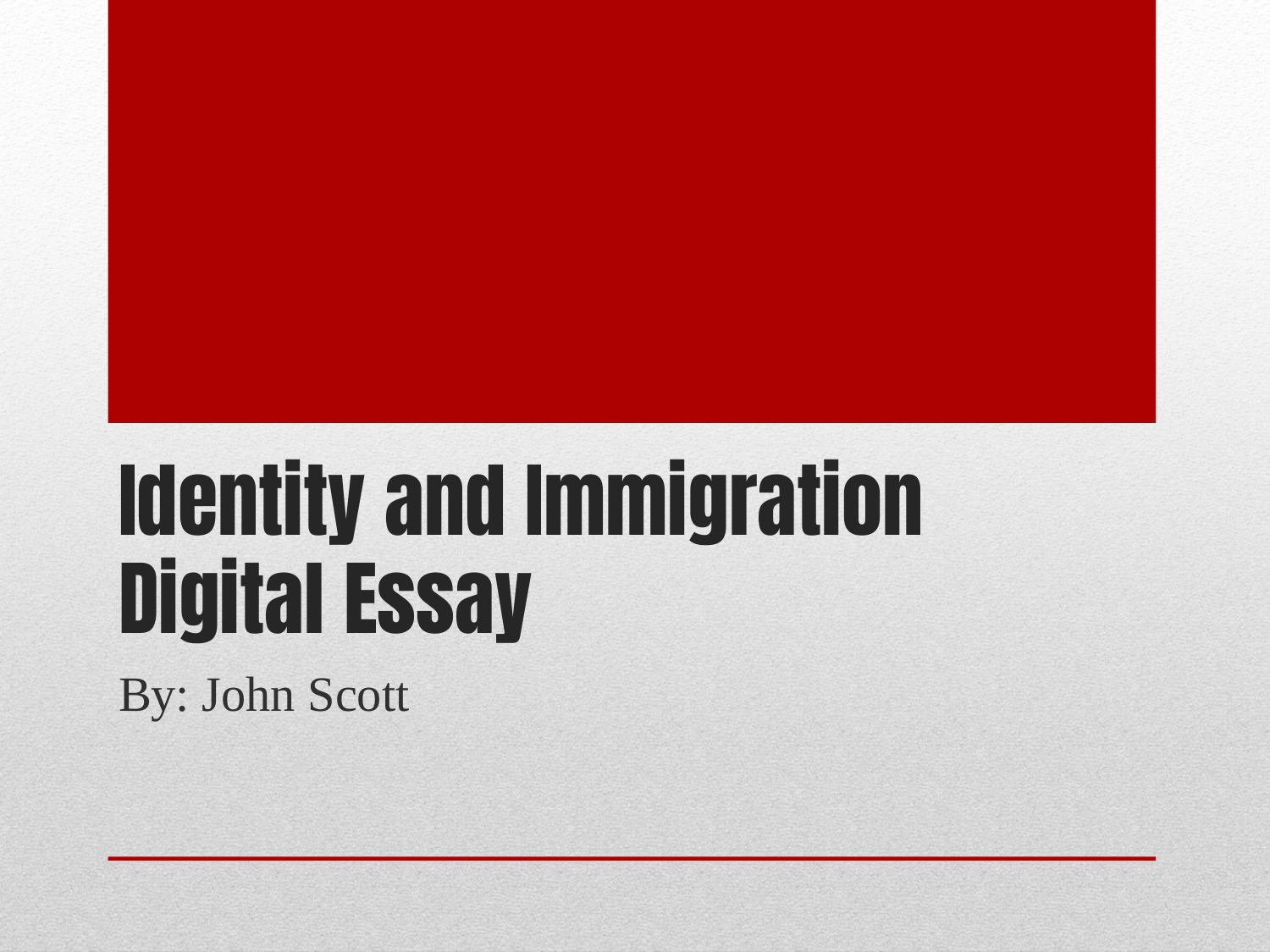

# Identity and Immigration Digital Essay
By: John Scott